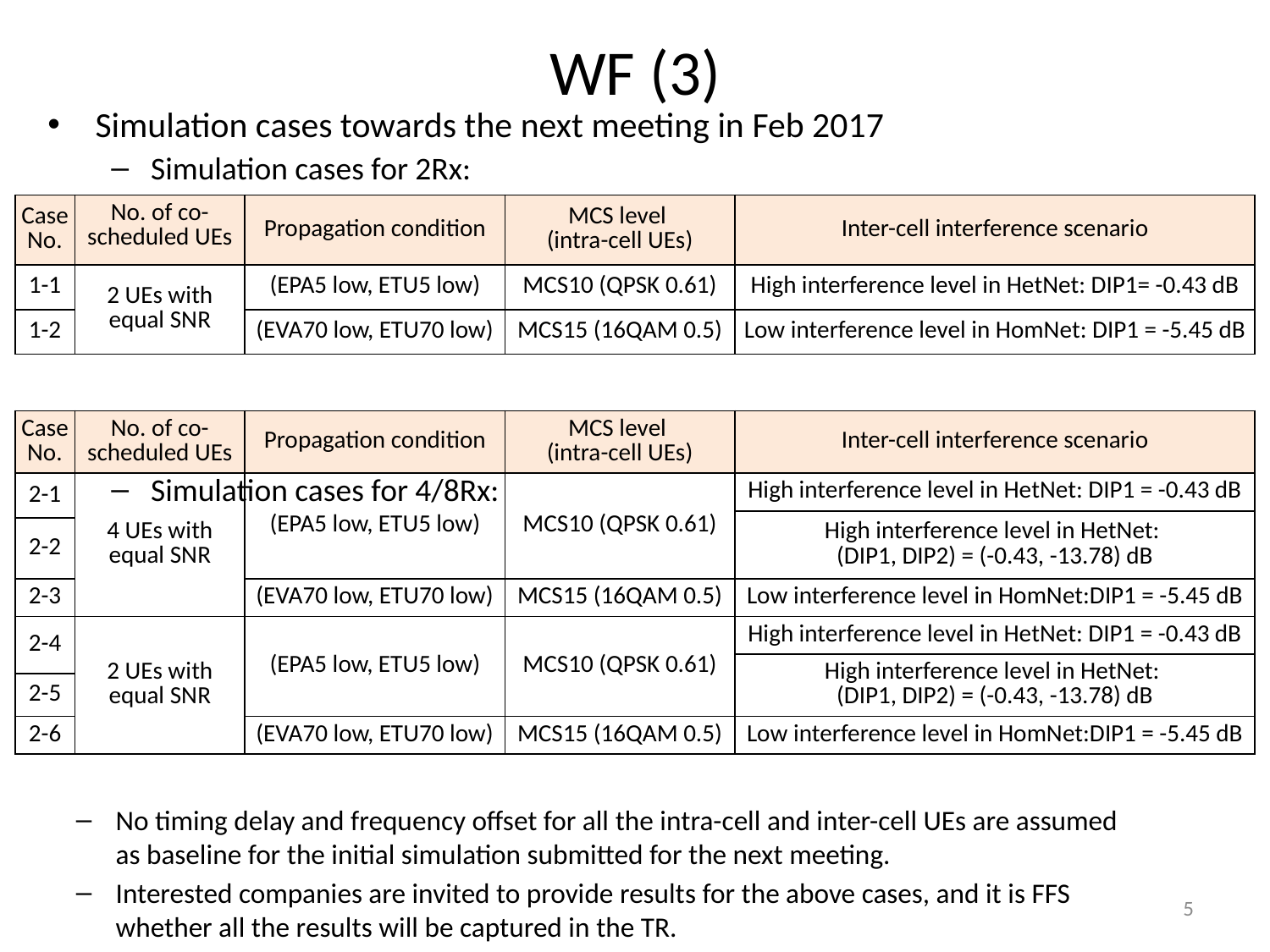

# WF (3)
Simulation cases towards the next meeting in Feb 2017
Simulation cases for 2Rx:

Simulation cases for 4/8Rx:

| Case No. | No. of co-scheduled UEs | Propagation condition | MCS level (intra-cell UEs) | Inter-cell interference scenario |
| --- | --- | --- | --- | --- |
| 1-1 | 2 UEs with equal SNR | (EPA5 low, ETU5 low) | MCS10 (QPSK 0.61) | High interference level in HetNet: DIP1= -0.43 dB |
| 1-2 |  | (EVA70 low, ETU70 low) | MCS15 (16QAM 0.5) | Low interference level in HomNet: DIP1 = -5.45 dB |
| Case No. | No. of co-scheduled UEs | Propagation condition | MCS level (intra-cell UEs) | Inter-cell interference scenario |
| --- | --- | --- | --- | --- |
| 2-1 | 4 UEs with equal SNR | (EPA5 low, ETU5 low) | MCS10 (QPSK 0.61) | High interference level in HetNet: DIP1 = -0.43 dB |
|  |  |  |  | High interference level in HetNet: (DIP1, DIP2) = (-0.43, -13.78) dB |
| 2-2 |  |  |  |  |
| 2-3 |  | (EVA70 low, ETU70 low) | MCS15 (16QAM 0.5) | Low interference level in HomNet:DIP1 = -5.45 dB |
| 2-4 | 2 UEs with equal SNR | (EPA5 low, ETU5 low) | MCS10 (QPSK 0.61) | High interference level in HetNet: DIP1 = -0.43 dB |
|  |  |  |  | High interference level in HetNet: (DIP1, DIP2) = (-0.43, -13.78) dB |
| 2-5 |  |  |  |  |
| 2-6 |  | (EVA70 low, ETU70 low) | MCS15 (16QAM 0.5) | Low interference level in HomNet:DIP1 = -5.45 dB |
No timing delay and frequency offset for all the intra-cell and inter-cell UEs are assumed as baseline for the initial simulation submitted for the next meeting.
Interested companies are invited to provide results for the above cases, and it is FFS whether all the results will be captured in the TR.
5